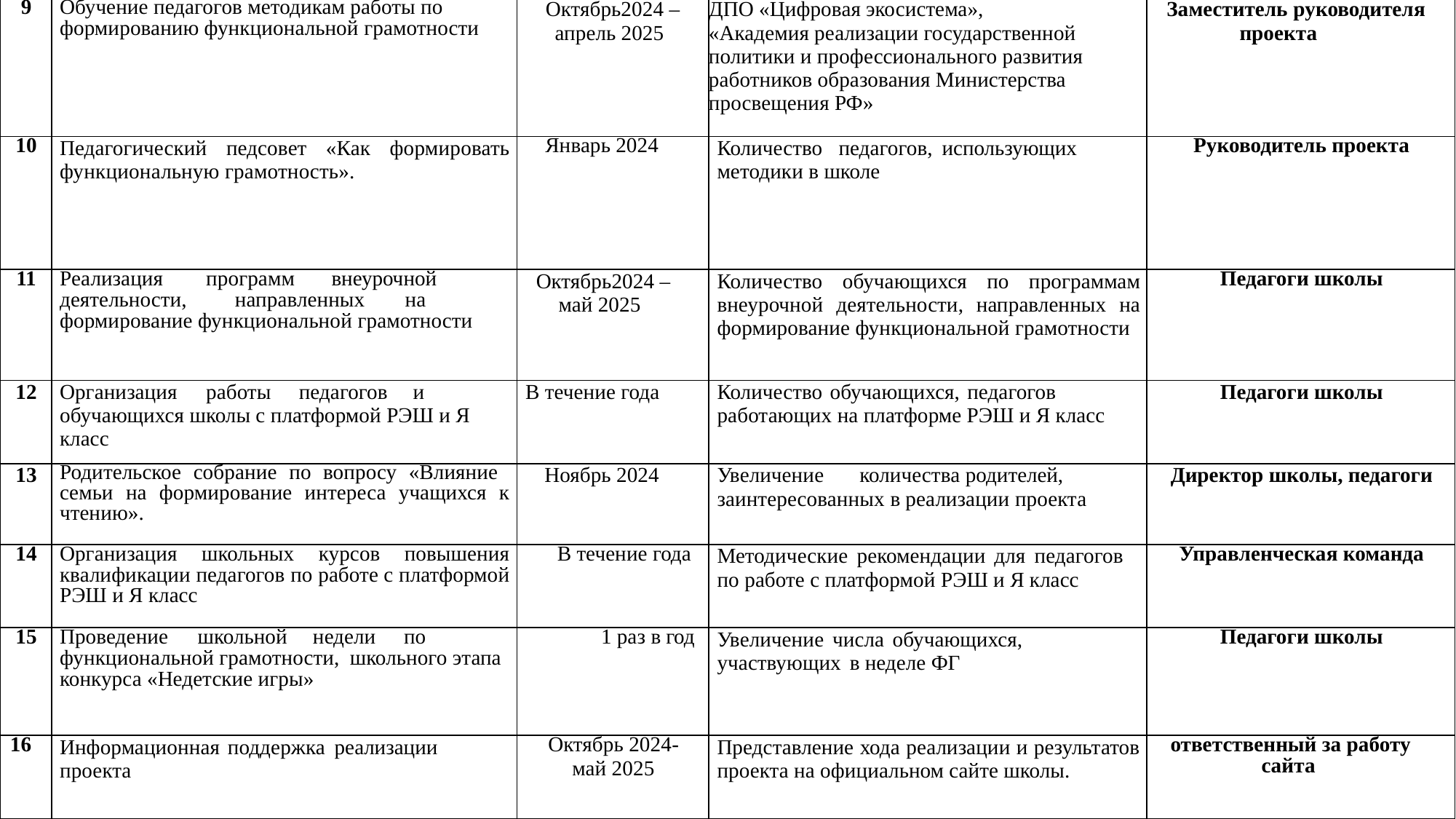

| № п/п | Наименование мероприятия проекта | Срок реализации мероприятия | Результат реализации мероприятия | Исполнители мероприятия |
| --- | --- | --- | --- | --- |
| 2 этап. Реализация проекта |  |  |  |  |
| 9 | Обучение педагогов методикам работы по формированию функциональной грамотности | Октябрь2024 – апрель 2025 | ДПО «Цифровая экосистема», «Академия реализации государственной политики и профессионального развития работников образования Министерства просвещения РФ» | Заместитель руководителя проекта |
| 10 | Педагогический педсовет «Как формировать функциональную грамотность». | Январь 2024 | Количество педагогов, использующих методики в школе | Руководитель проекта |
| 11 | Реализация программ внеурочной деятельности, направленных на формирование функциональной грамотности | Октябрь2024 – май 2025 | Количество обучающихся по программам внеурочной деятельности, направленных на формирование функциональной грамотности | Педагоги школы |
| 12 | Организация работы педагогов и обучающихся школы с платформой РЭШ и Я класс | В течение года | Количество обучающихся, педагогов работающих на платформе РЭШ и Я класс | Педагоги школы |
| 13 | Родительское собрание по вопросу «Влияние семьи на формирование интереса учащихся к чтению». | Ноябрь 2024 | Увеличение количества родителей, заинтересованных в реализации проекта | Директор школы, педагоги |
| 14 | Организация школьных курсов повышения квалификации педагогов по работе с платформой РЭШ и Я класс | В течение года | Методические рекомендации для педагогов по работе с платформой РЭШ и Я класс | Управленческая команда |
| 15 | Проведение школьной недели по функциональной грамотности, школьного этапа конкурса «Недетские игры» | 1 раз в год | Увеличение числа обучающихся, участвующих в неделе ФГ | Педагоги школы |
| 16 | Информационная поддержка реализации проекта | Октябрь 2024- май 2025 | Представление хода реализации и результатов проекта на официальном сайте школы. | ответственный за работу сайта |